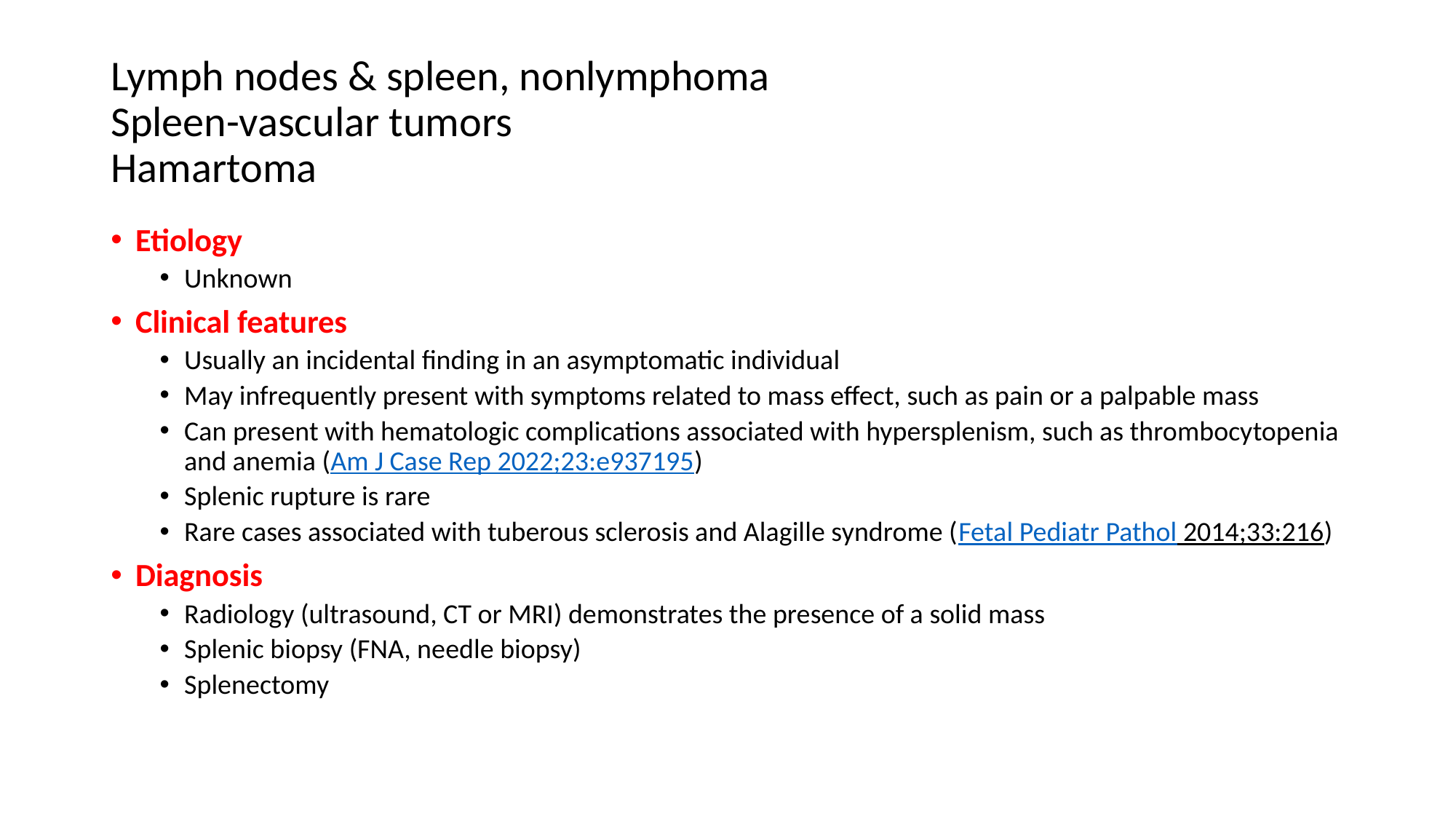

# Lymph nodes & spleen, nonlymphoma Spleen-vascular tumors Hamartoma
Etiology
Unknown
Clinical features
Usually an incidental finding in an asymptomatic individual
May infrequently present with symptoms related to mass effect, such as pain or a palpable mass
Can present with hematologic complications associated with hypersplenism, such as thrombocytopenia and anemia (Am J Case Rep 2022;23:e937195)
Splenic rupture is rare
Rare cases associated with tuberous sclerosis and Alagille syndrome (Fetal Pediatr Pathol 2014;33:216)
Diagnosis
Radiology (ultrasound, CT or MRI) demonstrates the presence of a solid mass
Splenic biopsy (FNA, needle biopsy)
Splenectomy